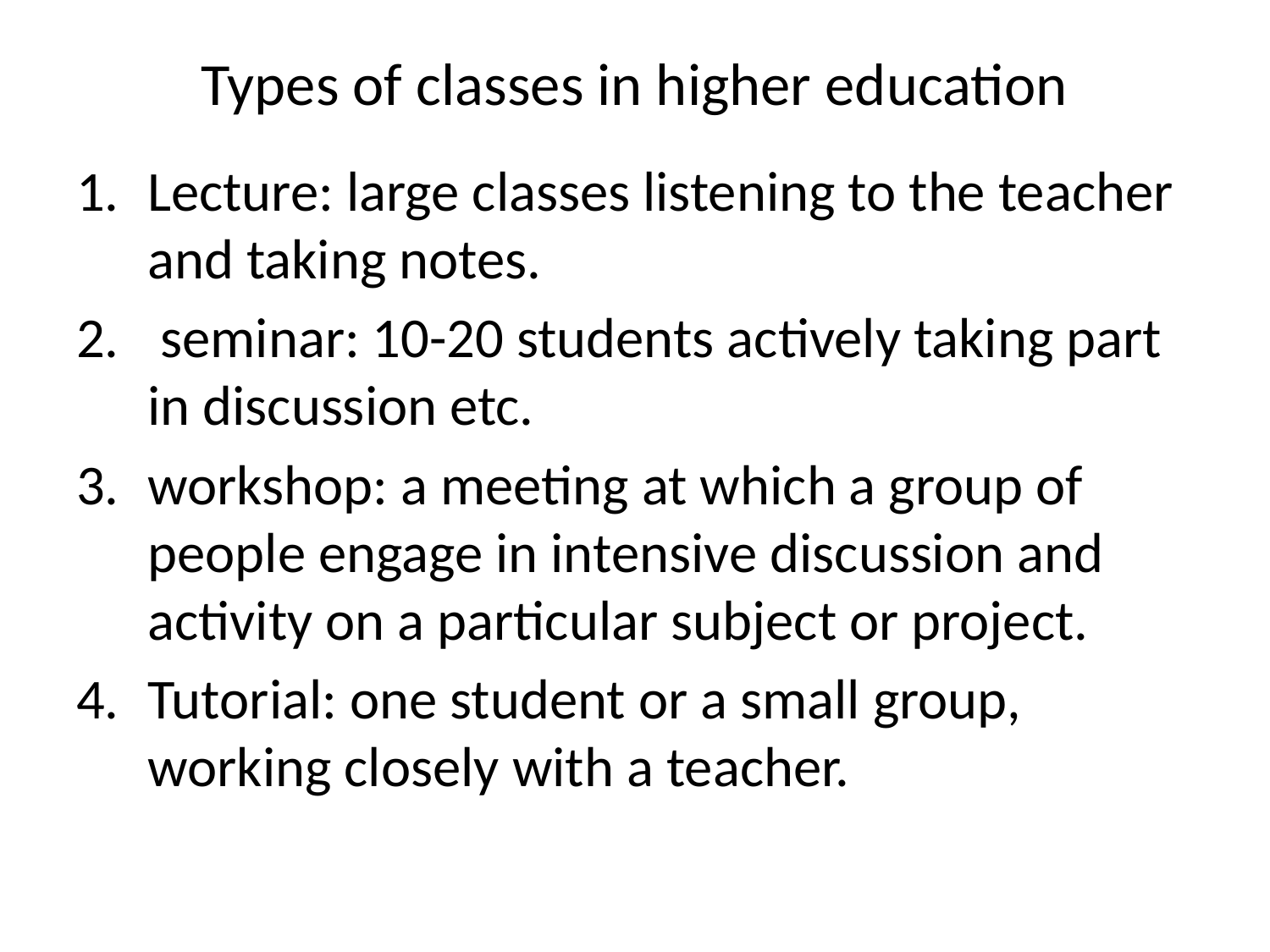

# Types of classes in higher education
Lecture: large classes listening to the teacher and taking notes.
 seminar: 10-20 students actively taking part in discussion etc.
workshop: a meeting at which a group of people engage in intensive discussion and activity on a particular subject or project.
Tutorial: one student or a small group, working closely with a teacher.